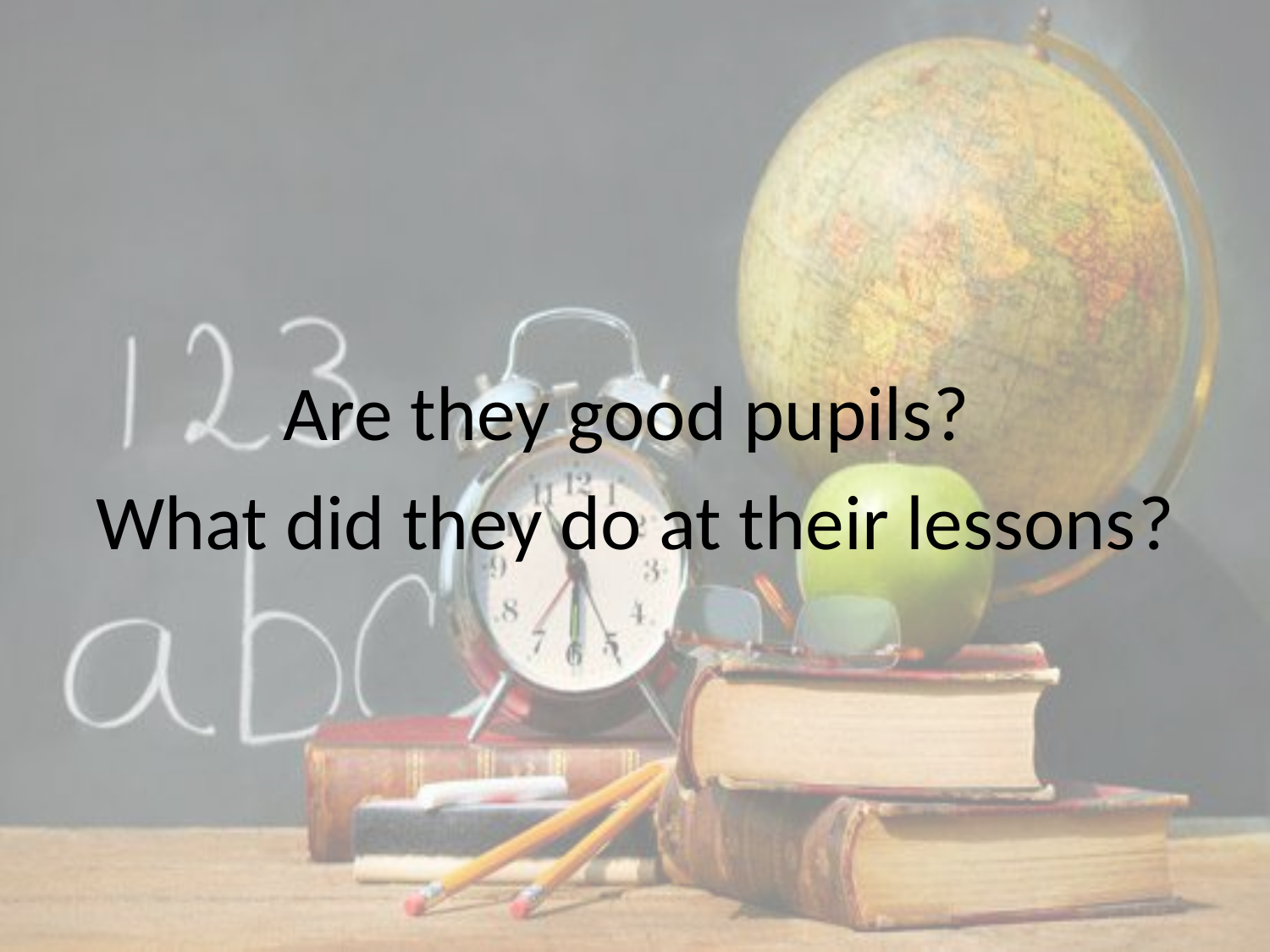

Are they good pupils?
What did they do at their lessons?
#